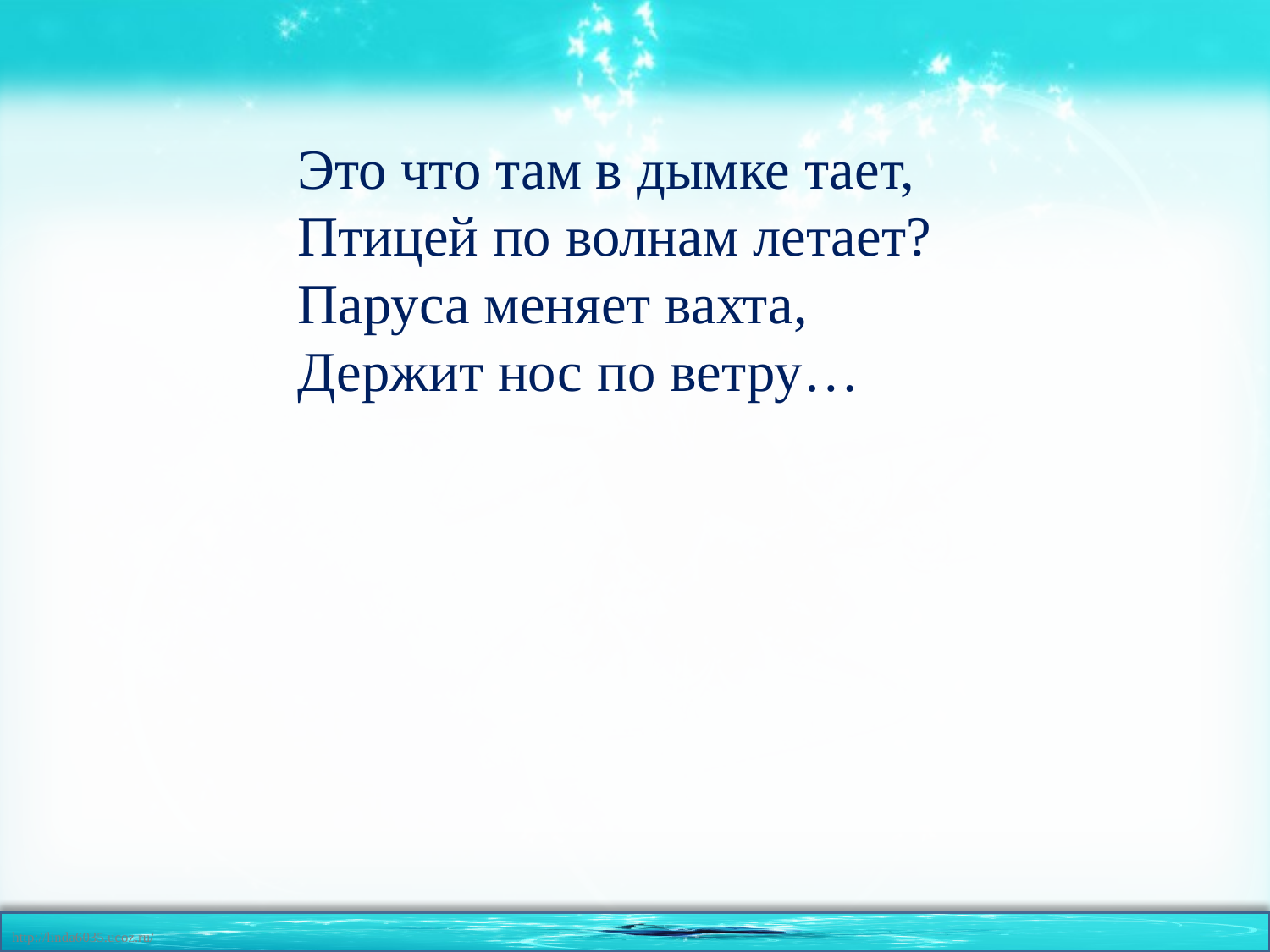

Это что там в дымке тает,
Птицей по волнам летает?
Паруса меняет вахта,
Держит нос по ветру…